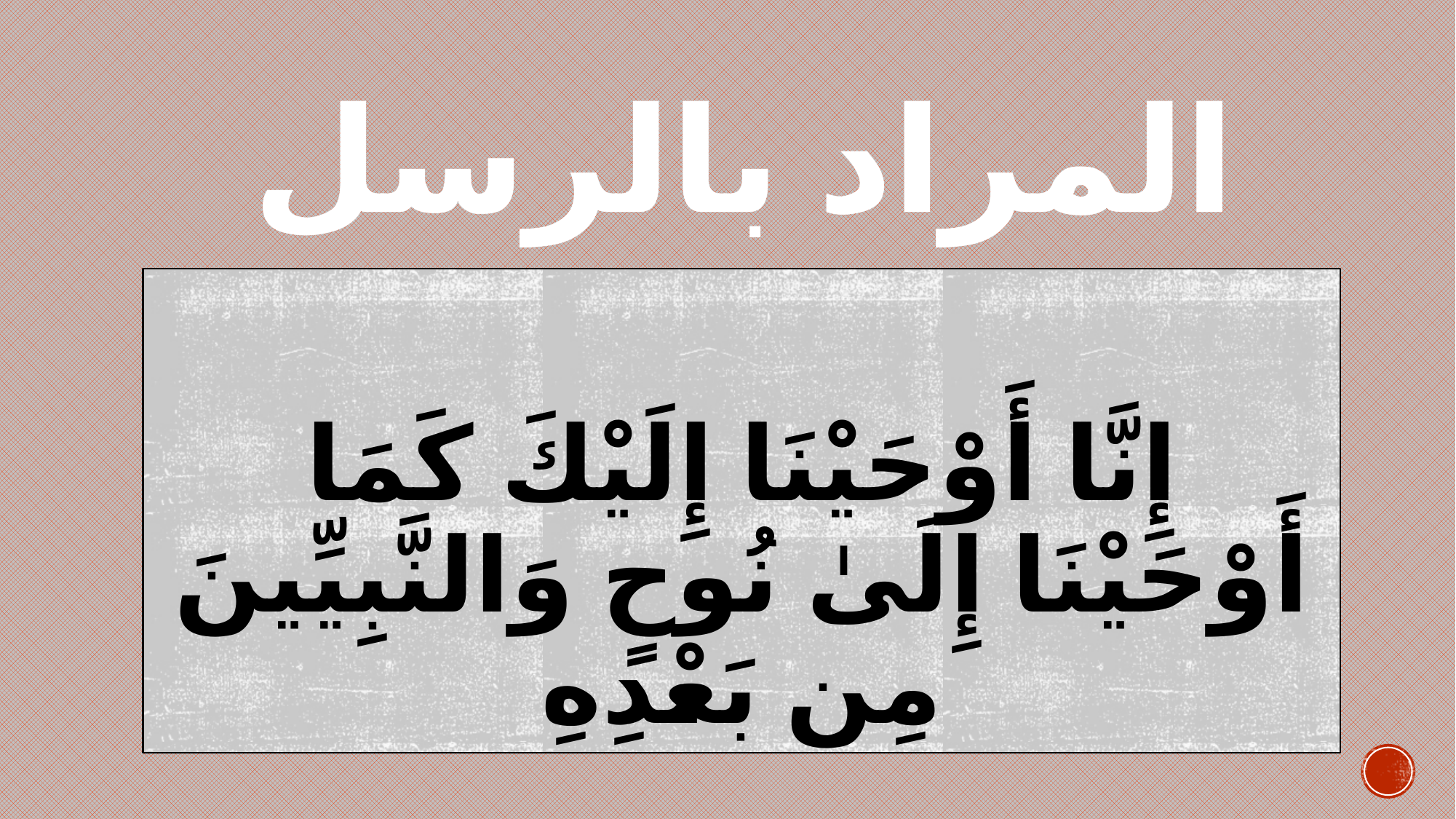

# المراد بالرسل

إِنَّا أَوْحَيْنَا إِلَيْكَ كَمَا أَوْحَيْنَا إِلَىٰ نُوحٍ وَالنَّبِيِّينَ مِن بَعْدِهِ